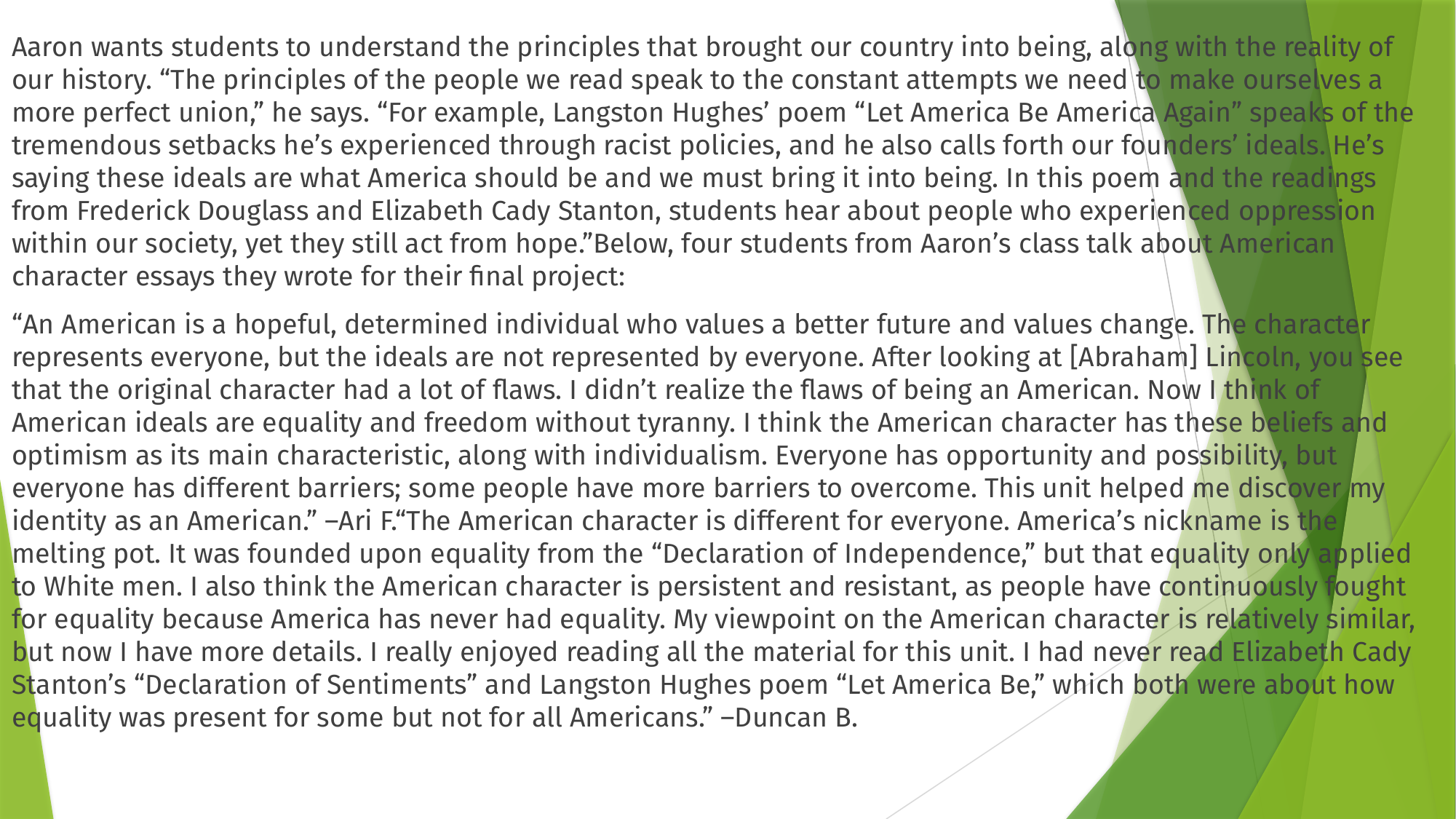

Aaron wants students to understand the principles that brought our country into being, along with the reality of our history. “The principles of the people we read speak to the constant attempts we need to make ourselves a more perfect union,” he says. “For example, Langston Hughes’ poem “Let America Be America Again” speaks of the tremendous setbacks he’s experienced through racist policies, and he also calls forth our founders’ ideals. He’s saying these ideals are what America should be and we must bring it into being. In this poem and the readings from Frederick Douglass and Elizabeth Cady Stanton, students hear about people who experienced oppression within our society, yet they still act from hope.”Below, four students from Aaron’s class talk about American character essays they wrote for their final project:
“An American is a hopeful, determined individual who values a better future and values change. The character represents everyone, but the ideals are not represented by everyone. After looking at [Abraham] Lincoln, you see that the original character had a lot of flaws. I didn’t realize the flaws of being an American. Now I think of American ideals are equality and freedom without tyranny. I think the American character has these beliefs and optimism as its main characteristic, along with individualism. Everyone has opportunity and possibility, but everyone has different barriers; some people have more barriers to overcome. This unit helped me discover my identity as an American.” –Ari F.“The American character is different for everyone. America’s nickname is the melting pot. It was founded upon equality from the “Declaration of Independence,” but that equality only applied to White men. I also think the American character is persistent and resistant, as people have continuously fought for equality because America has never had equality. My viewpoint on the American character is relatively similar, but now I have more details. I really enjoyed reading all the material for this unit. I had never read Elizabeth Cady Stanton’s “Declaration of Sentiments” and Langston Hughes poem “Let America Be,” which both were about how equality was present for some but not for all Americans.” –Duncan B.

#